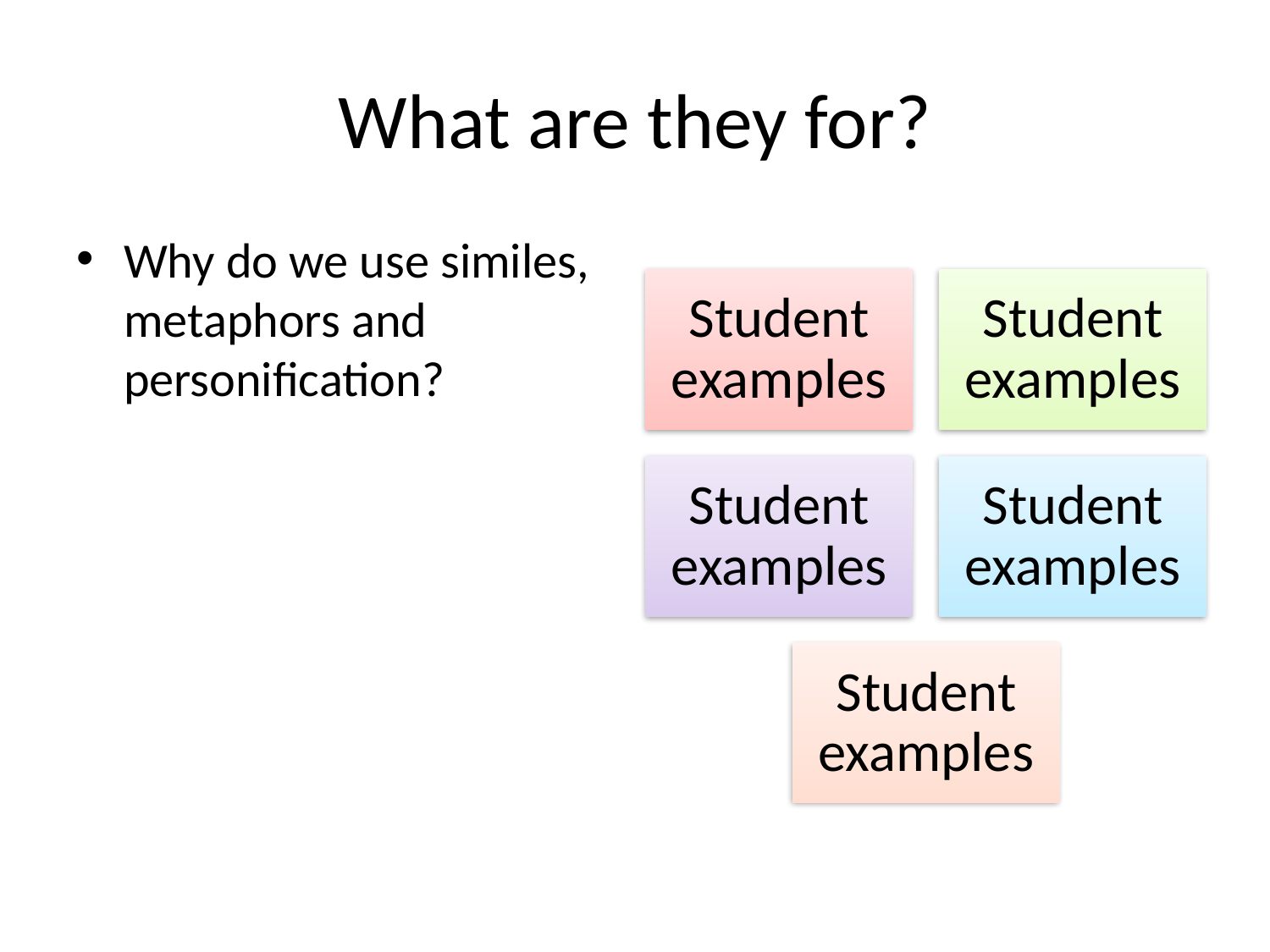

# What are they for?
Why do we use similes, metaphors and personification?
Student examples
Student examples
Student examples
Student examples
Student examples